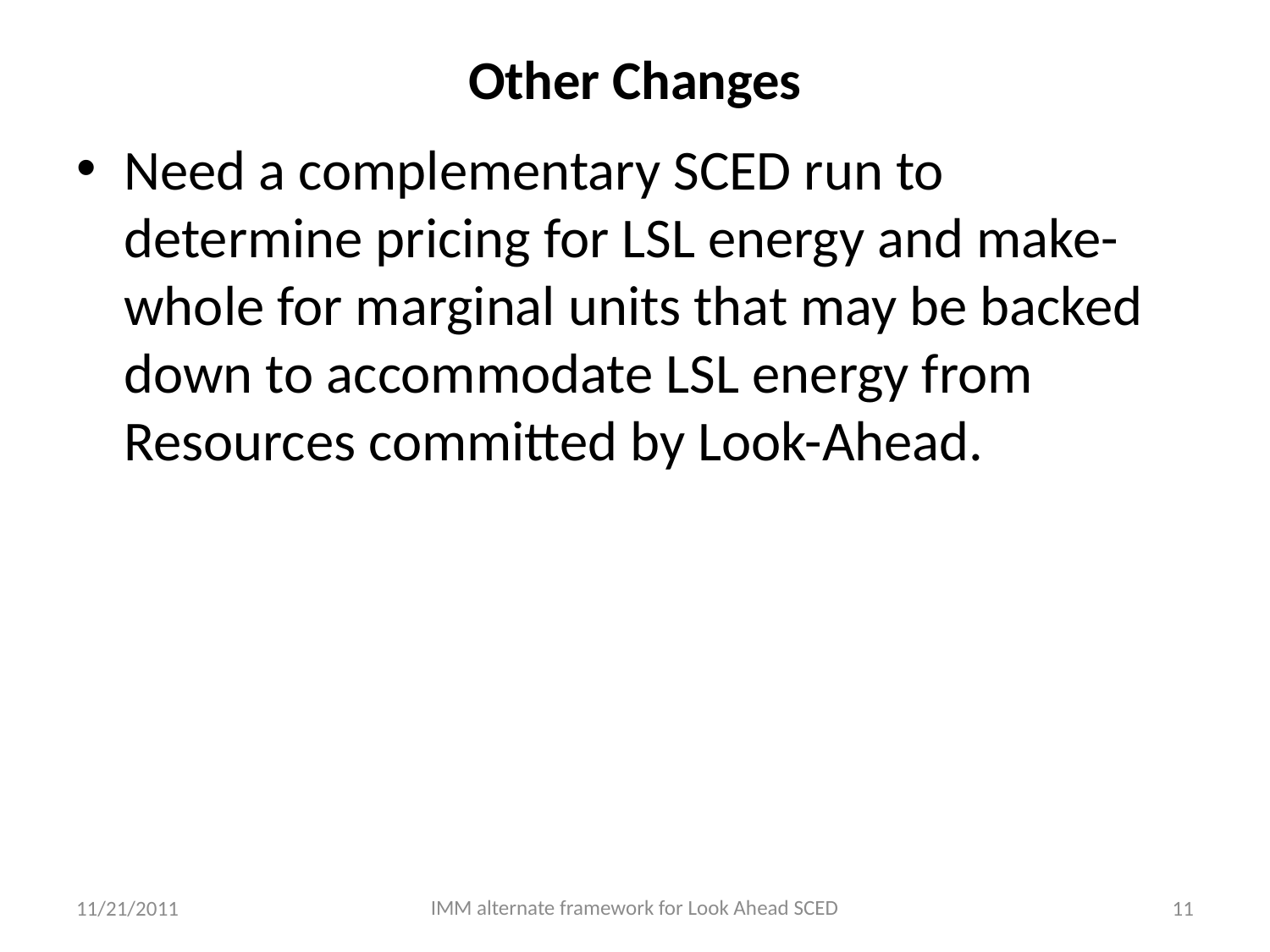

# Other Changes
Need a complementary SCED run to determine pricing for LSL energy and make-whole for marginal units that may be backed down to accommodate LSL energy from Resources committed by Look-Ahead.

11/21/2011
11
IMM alternate framework for Look Ahead SCED